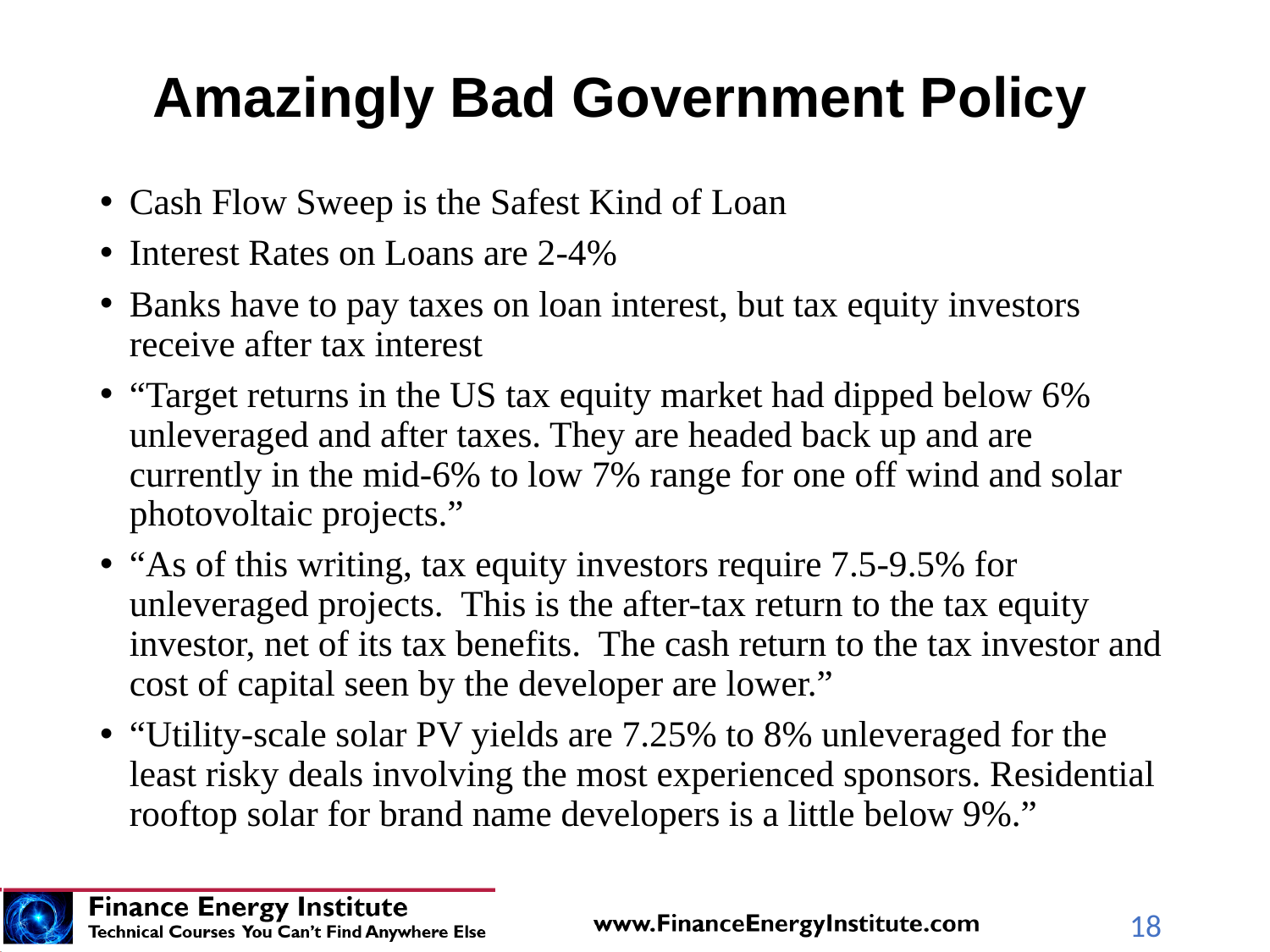

# Amazingly Bad Government Policy
Cash Flow Sweep is the Safest Kind of Loan
Interest Rates on Loans are 2-4%
Banks have to pay taxes on loan interest, but tax equity investors receive after tax interest
“Target returns in the US tax equity market had dipped below 6% unleveraged and after taxes. They are headed back up and are currently in the mid-6% to low 7% range for one off wind and solar photovoltaic projects.”
“As of this writing, tax equity investors require 7.5-9.5% for unleveraged projects.  This is the after-tax return to the tax equity investor, net of its tax benefits.  The cash return to the tax investor and cost of capital seen by the developer are lower.”
“Utility-scale solar PV yields are 7.25% to 8% unleveraged for the least risky deals involving the most experienced sponsors. Residential rooftop solar for brand name developers is a little below 9%.”
18